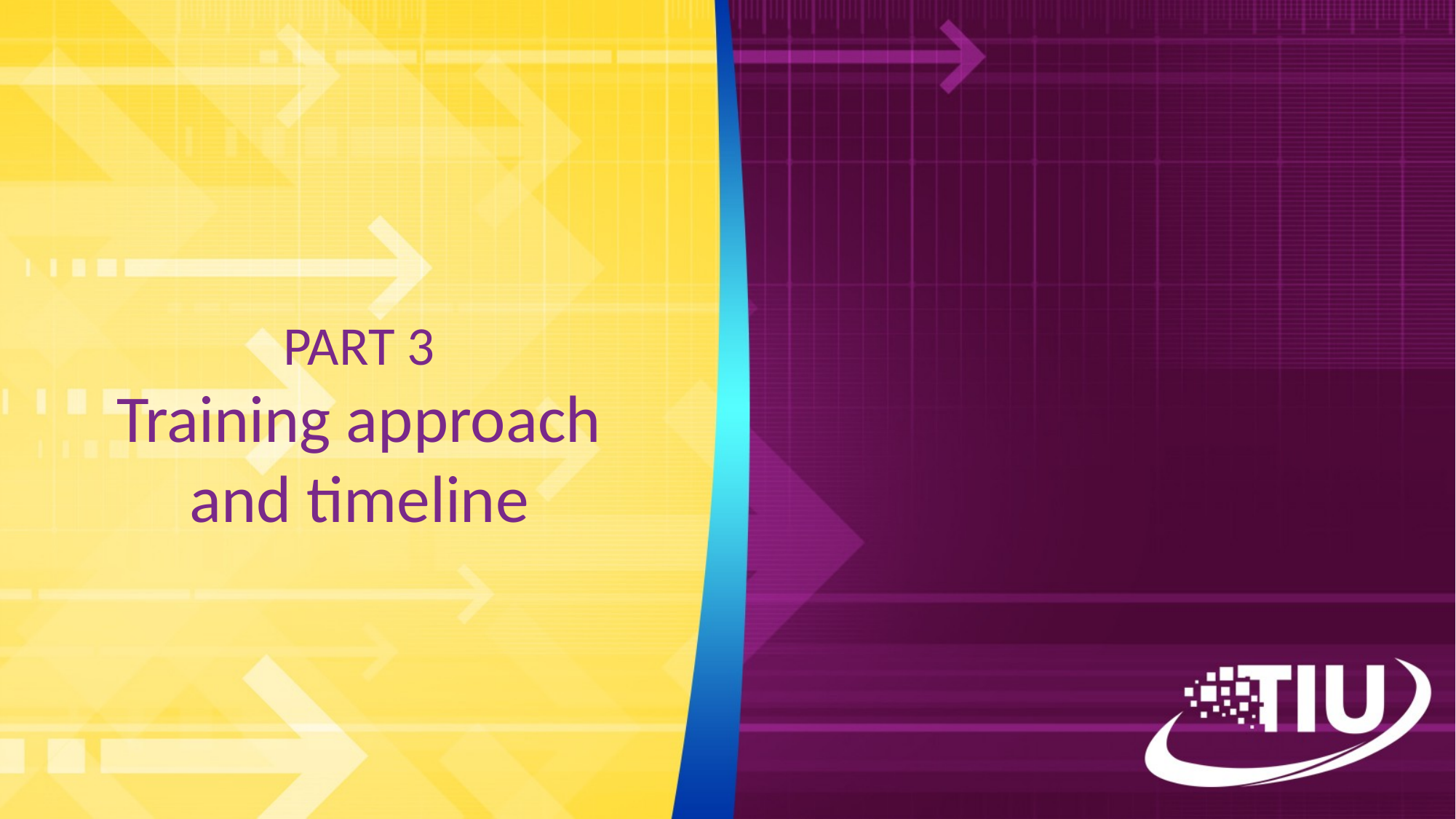

# PART 3 Training approach and timeline